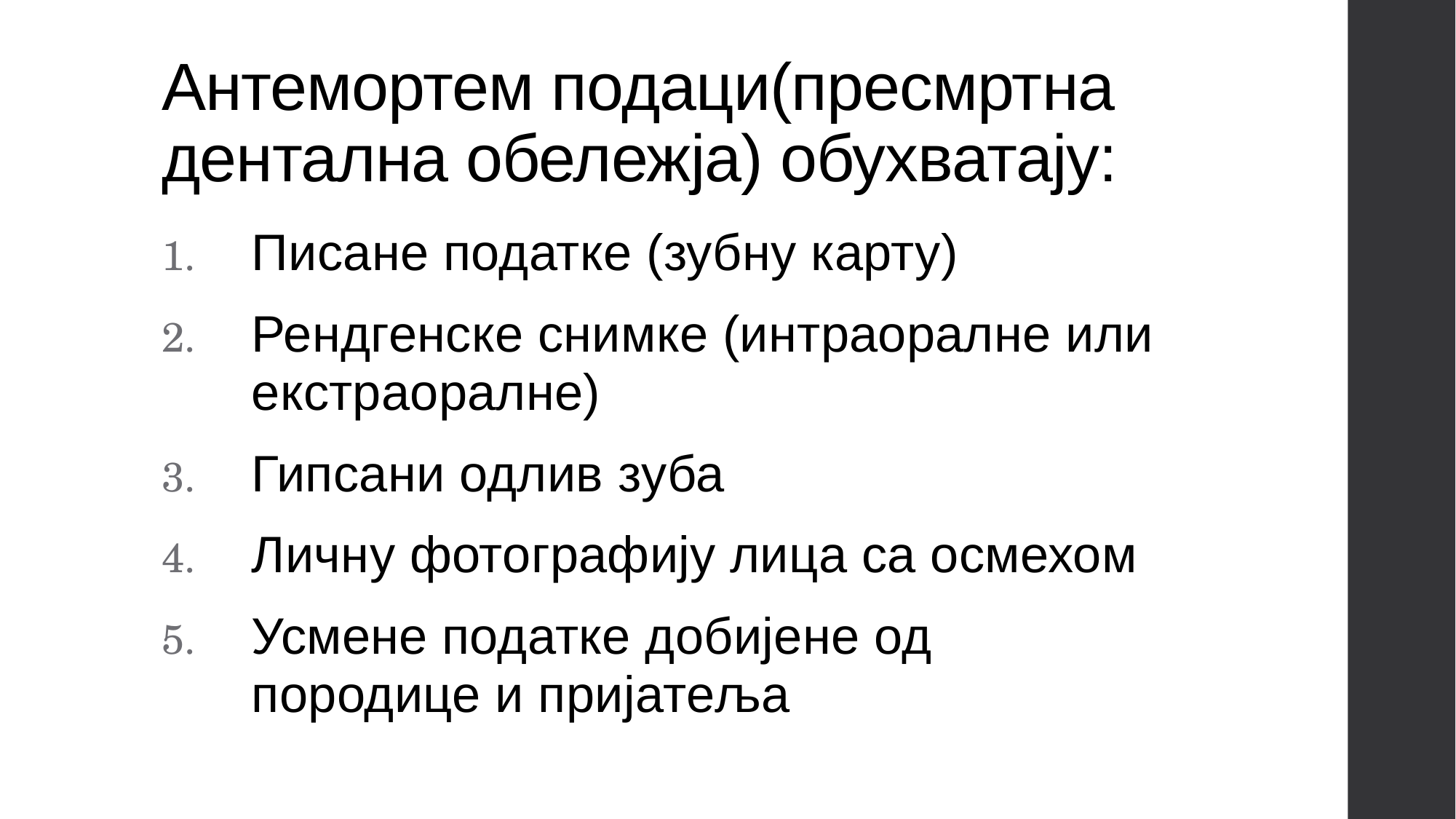

# Антемортем подаци(пресмртна дентална обележја) обухватају:
Писане податке (зубну карту)
Рендгенске снимке (интраоралне или екстраоралне)
Гипсани одлив зуба
Личну фотографију лица са осмехом
Усмене податке добијене од породице и пријатеља